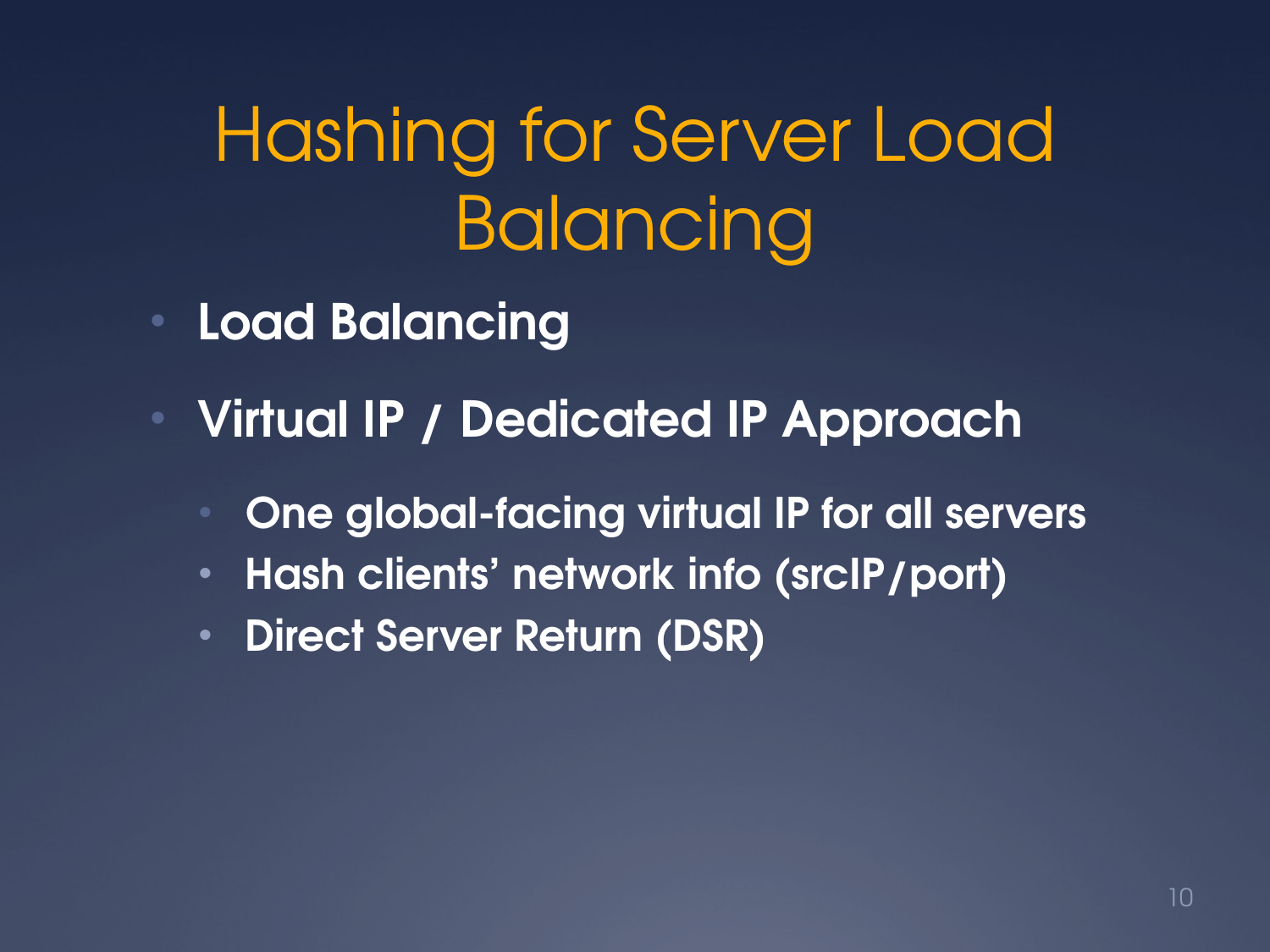

# Hashing for Server Load Balancing
Load Balancing
Virtual IP / Dedicated IP Approach
One global-facing virtual IP for all servers
Hash clients’ network info (srcIP/port)
Direct Server Return (DSR)

10